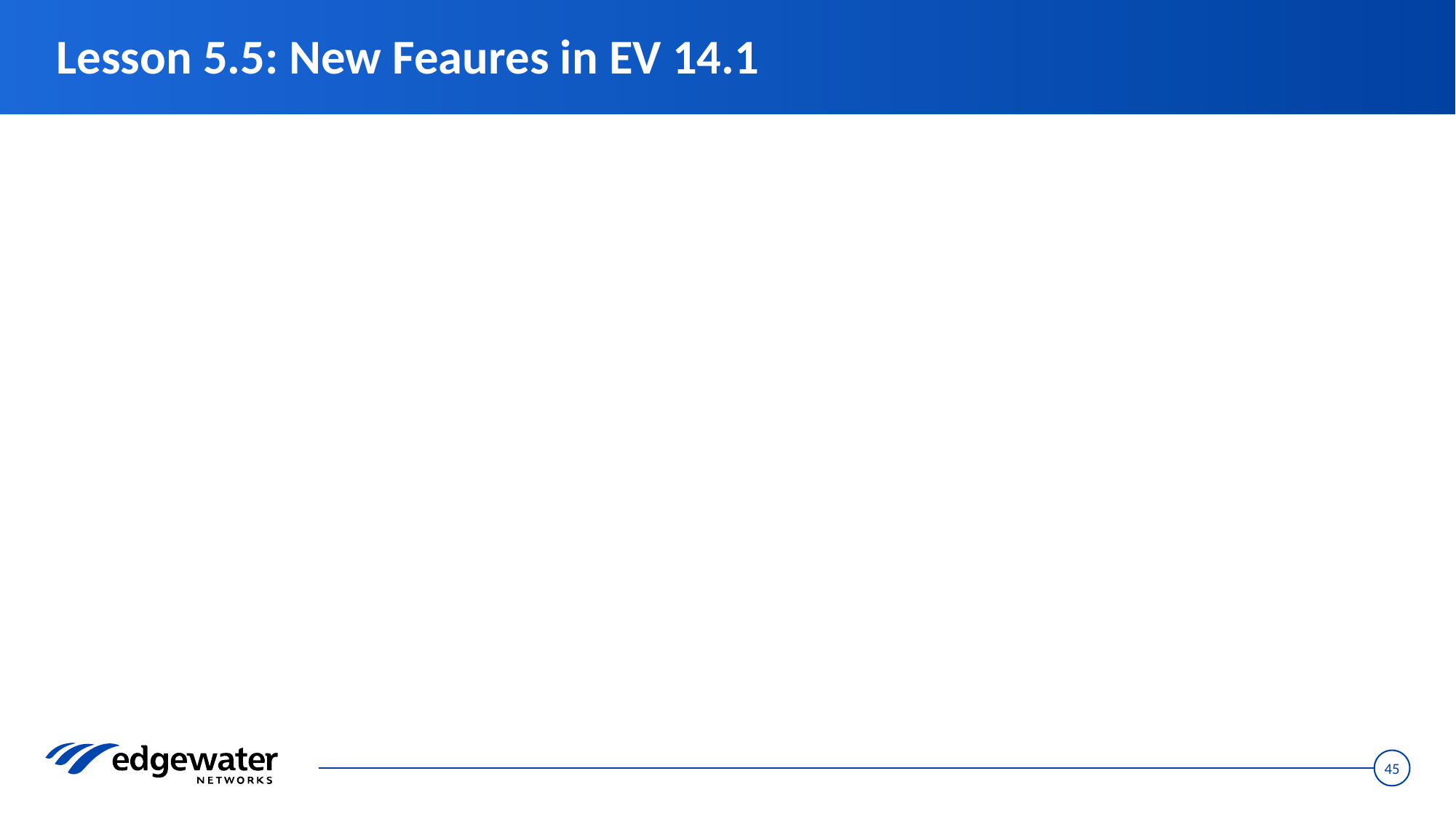

# Lesson 5.5: New Feaures in EV 14.1